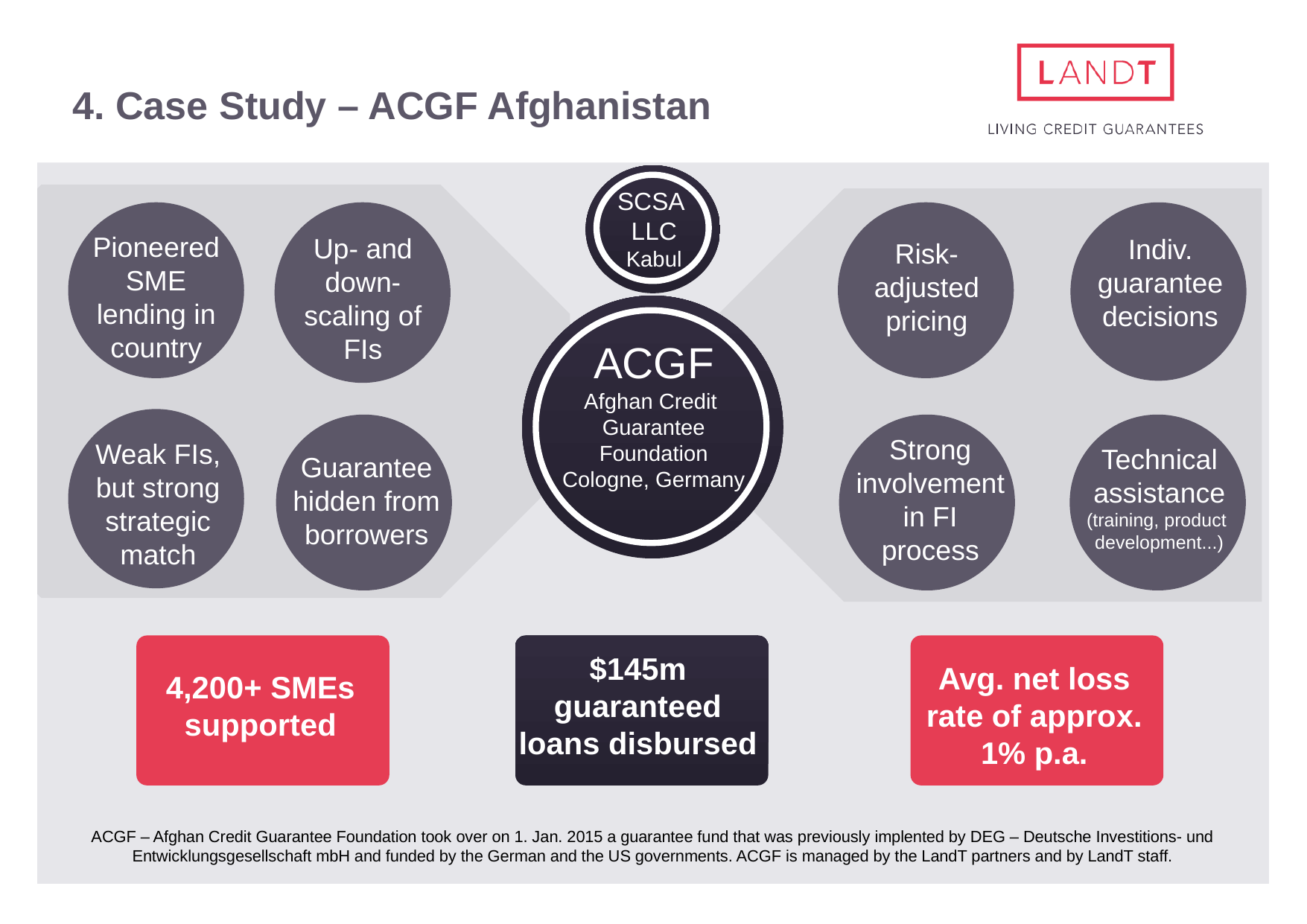

# 4. Case Study – ACGF Afghanistan

SCSA
LLC
Kabul

Pioneered SME lending in country

Risk-adjusted pricing

Indiv. guarantee decisions

Up- and down-scaling of FIs

ACGF
Afghan Credit
Guarantee
Foundation
Cologne, Germany

Weak FIs, but strong strategic match

Guarantee hidden from borrowers

Strong involvement in FI process

Technical assistance (training, product  development...)

$145m guaranteed loans disbursed
Avg. net loss rate of approx. 1% p.a.
4,200+ SMEs supported
ACGF – Afghan Credit Guarantee Foundation took over on 1. Jan. 2015 a guarantee fund that was previously implented by DEG – Deutsche Investitions- und Entwicklungsgesellschaft mbH and funded by the German and the US governments. ACGF is managed by the LandT partners and by LandT staff.